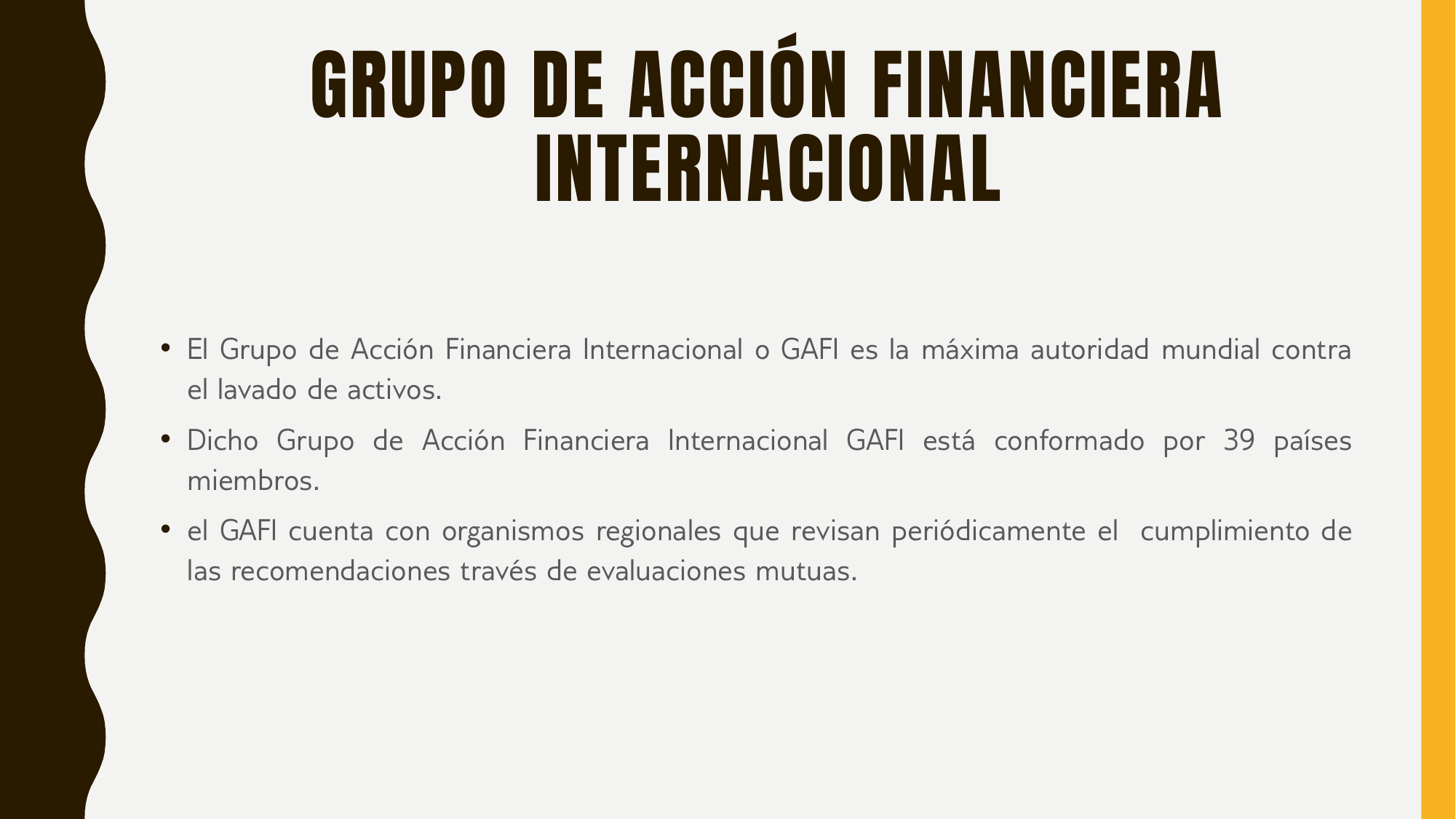

# Grupo de acción financiera Internacional

El Grupo de Acción Financiera Internacional o GAFI es la máxima autoridad mundial contra el lavado de activos.
Dicho Grupo de Acción Financiera Internacional GAFI está conformado por 39 países miembros.
el GAFI cuenta con organismos regionales que revisan periódicamente el  cumplimiento de las recomendaciones través de evaluaciones mutuas.